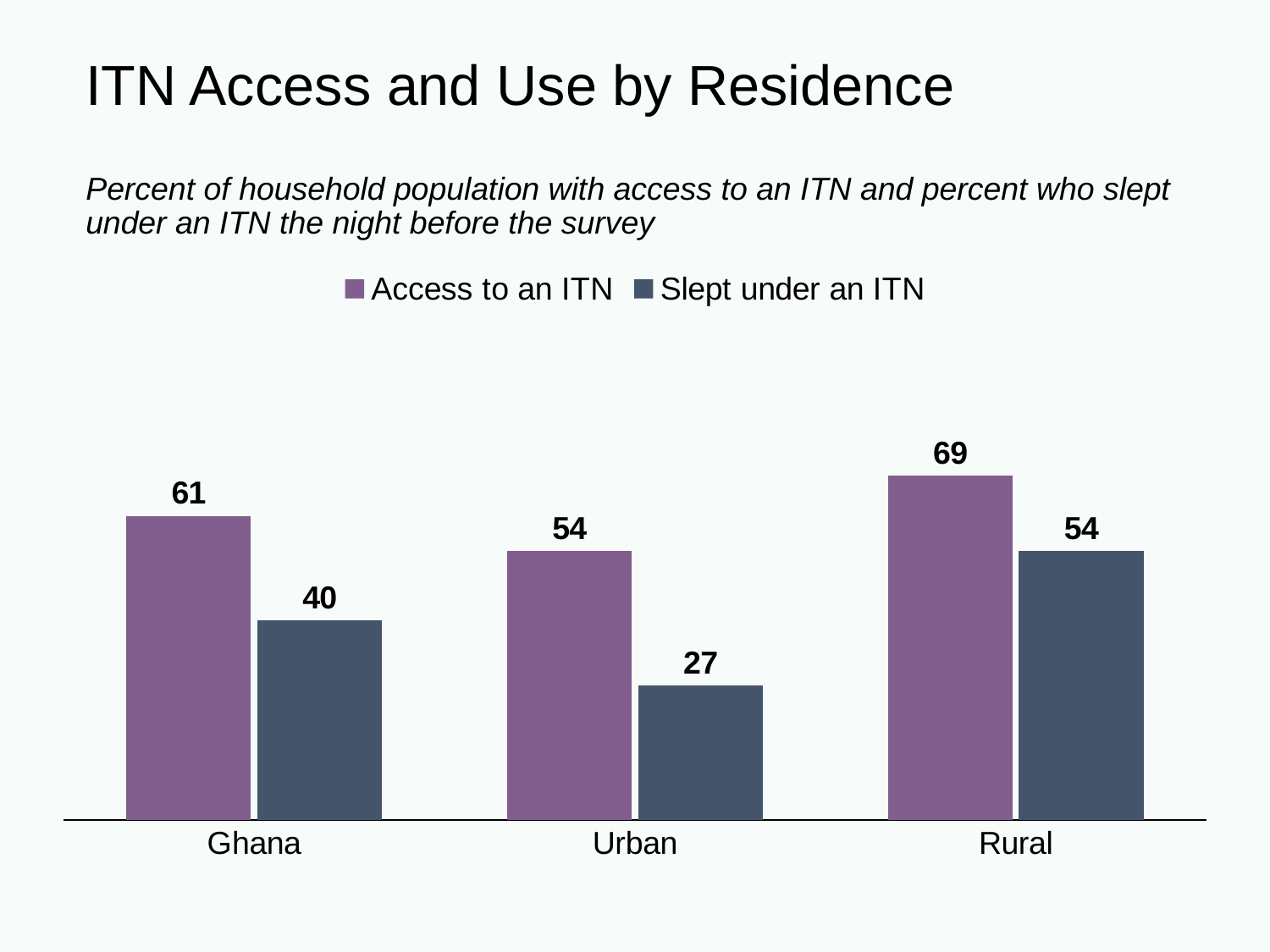

# ITN Access and Use by Residence
Percent of household population with access to an ITN and percent who slept under an ITN the night before the survey

### Chart

| Category | Access to an ITN | Slept under an ITN |
|---|---|---|
| Ghana | 61.0 | 40.0 |
| Urban | 54.0 | 27.0 |
| Rural | 69.0 | 54.0 |